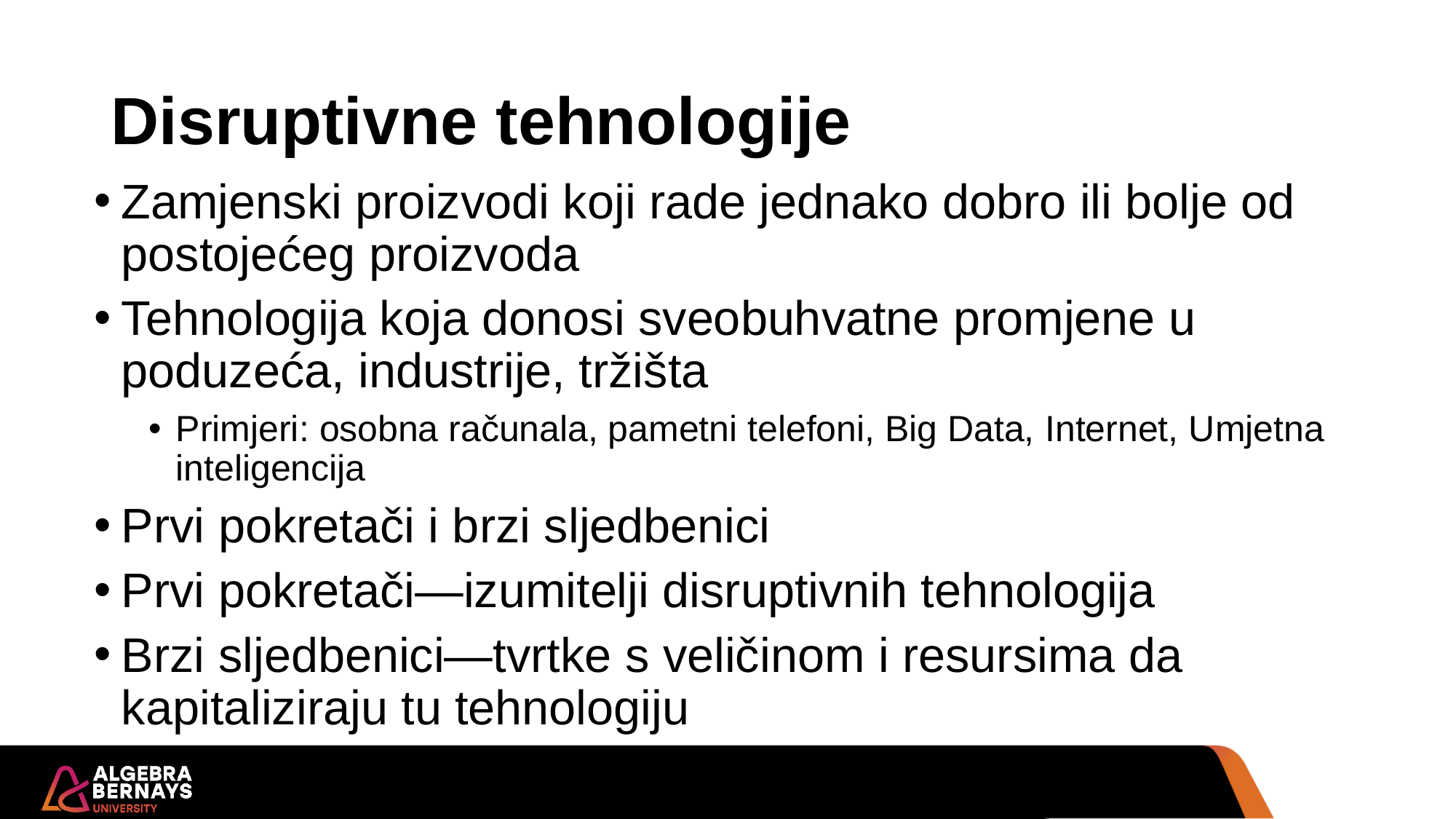

# Disruptivne tehnologije
Zamjenski proizvodi koji rade jednako dobro ili bolje od postojećeg proizvoda
Tehnologija koja donosi sveobuhvatne promjene u poduzeća, industrije, tržišta
Primjeri: osobna računala, pametni telefoni, Big Data, Internet, Umjetna inteligencija
Prvi pokretači i brzi sljedbenici
Prvi pokretači—izumitelji disruptivnih tehnologija
Brzi sljedbenici—tvrtke s veličinom i resursima da kapitaliziraju tu tehnologiju